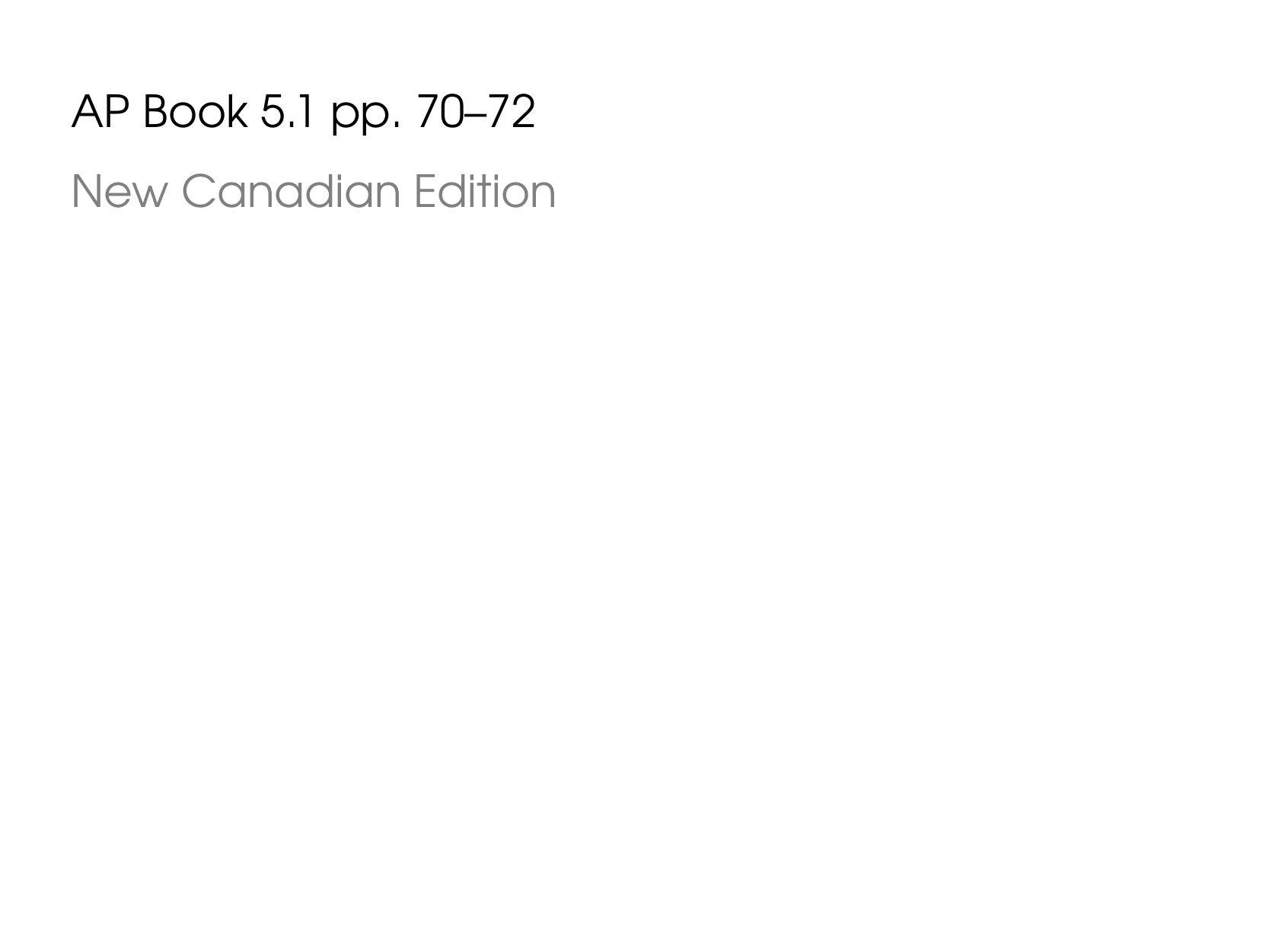

AP Book 5.1 pp. 70–72
New Canadian Edition